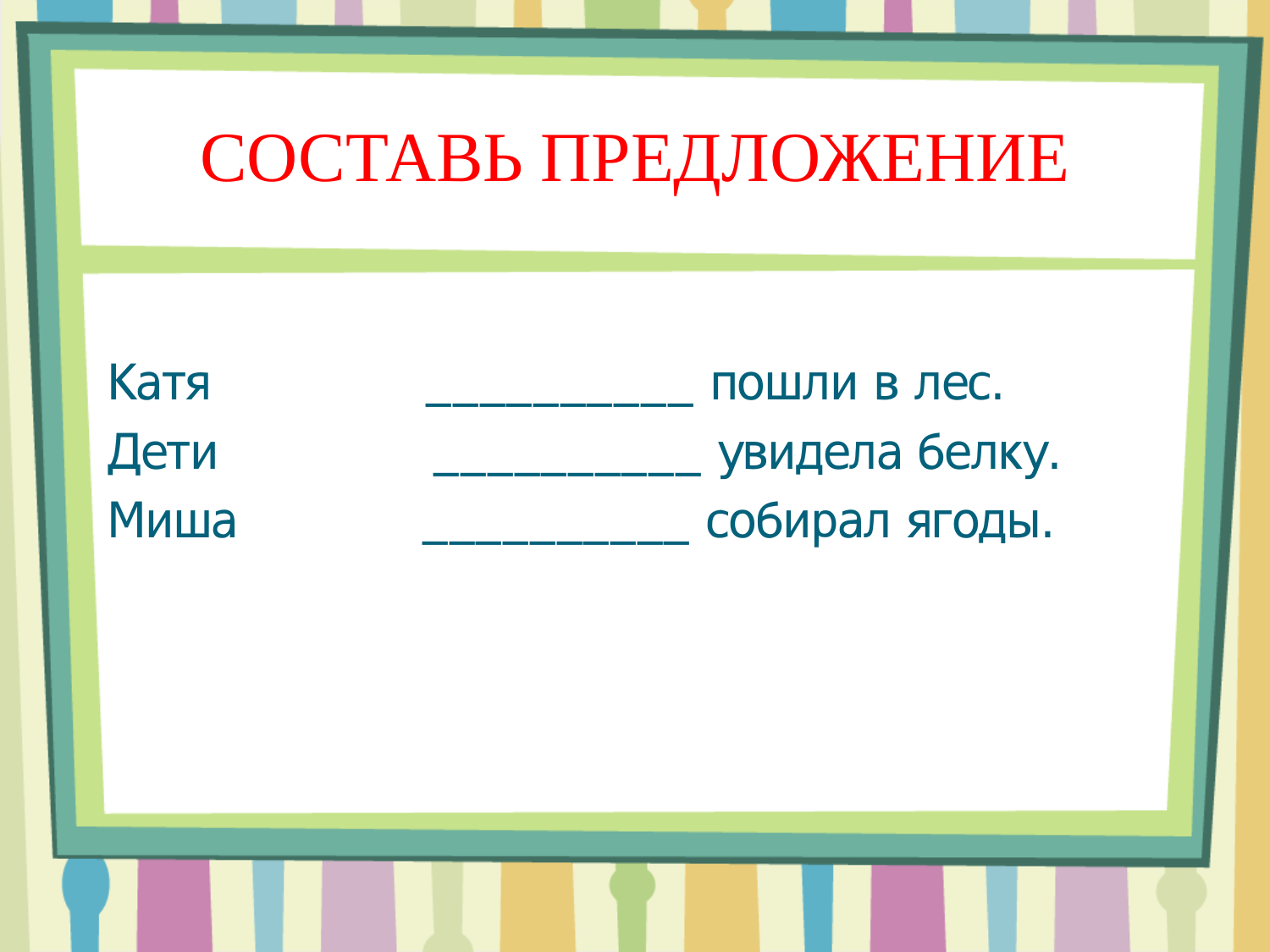

# СОСТАВЬ ПРЕДЛОЖЕНИЕ

Катя              __________ пошли в лес.
Дети              __________ увидела белку.
Миша            __________ собирал ягоды.